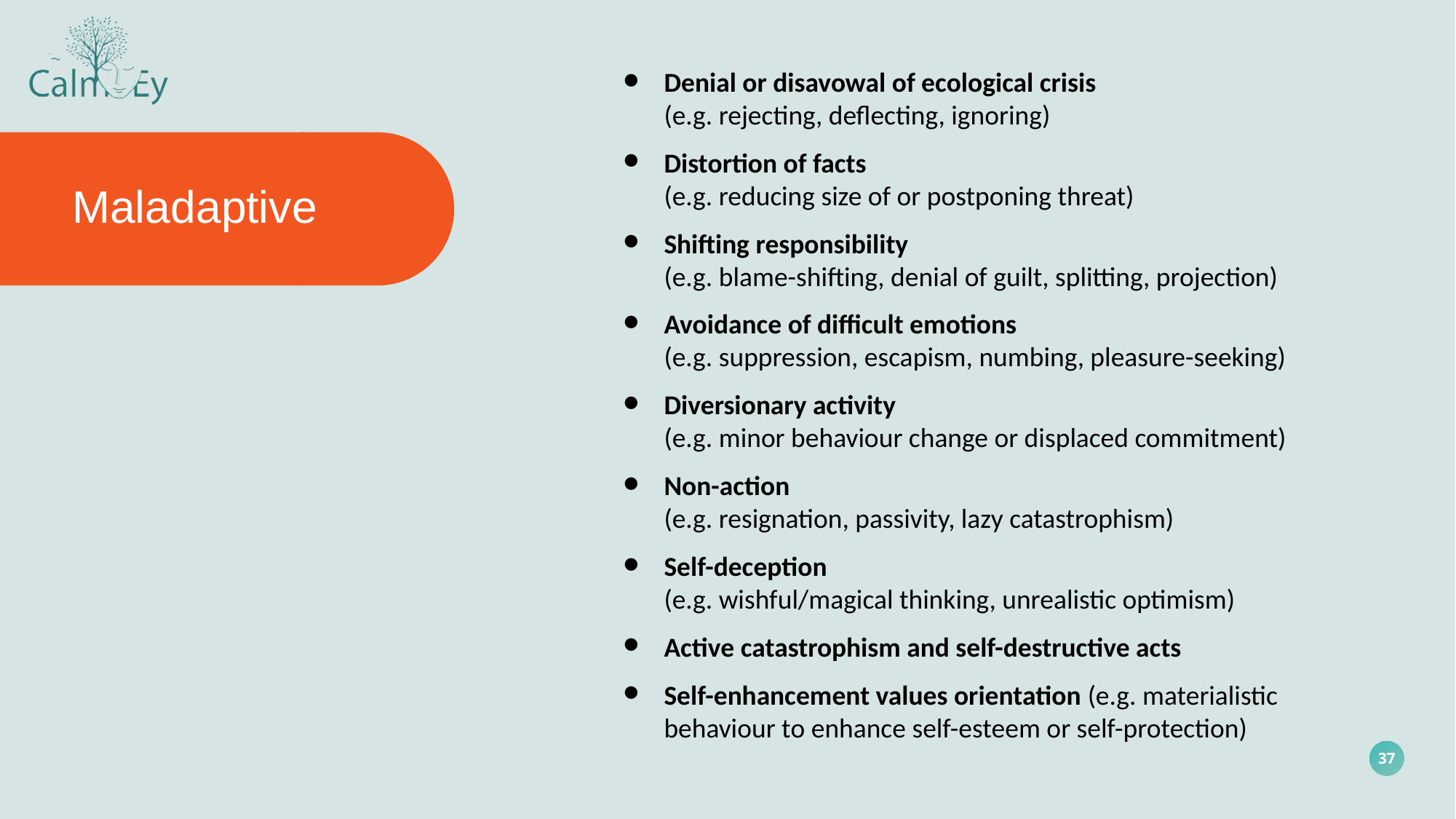

Denial or disavowal of ecological crisis
(e.g. rejecting, deflecting, ignoring)
Distortion of facts
(e.g. reducing size of or postponing threat)
Shifting responsibility
(e.g. blame-shifting, denial of guilt, splitting, projection)
Avoidance of difficult emotions
(e.g. suppression, escapism, numbing, pleasure-seeking)
Diversionary activity
(e.g. minor behaviour change or displaced commitment)
Non-action
(e.g. resignation, passivity, lazy catastrophism)
Self-deception
(e.g. wishful/magical thinking, unrealistic optimism)
Active catastrophism and self-destructive acts
Self-enhancement values orientation (e.g. materialistic behaviour to enhance self-esteem or self-protection)

Maladaptive